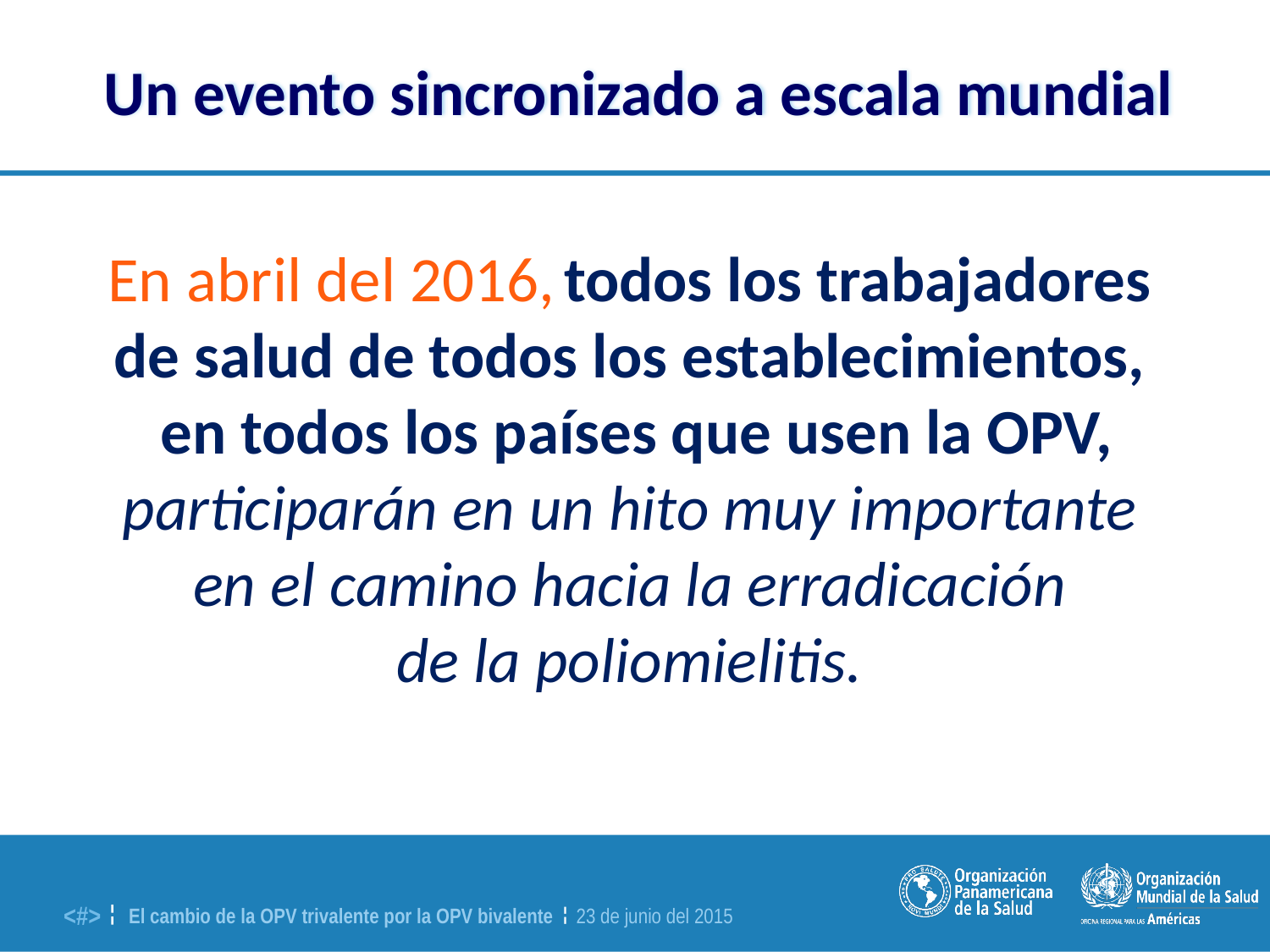

Un evento sincronizado a escala mundial
En abril del 2016, todos los trabajadores
de salud de todos los establecimientos,
en todos los países que usen la OPV, participarán en un hito muy importante
en el camino hacia la erradicación
de la poliomielitis.